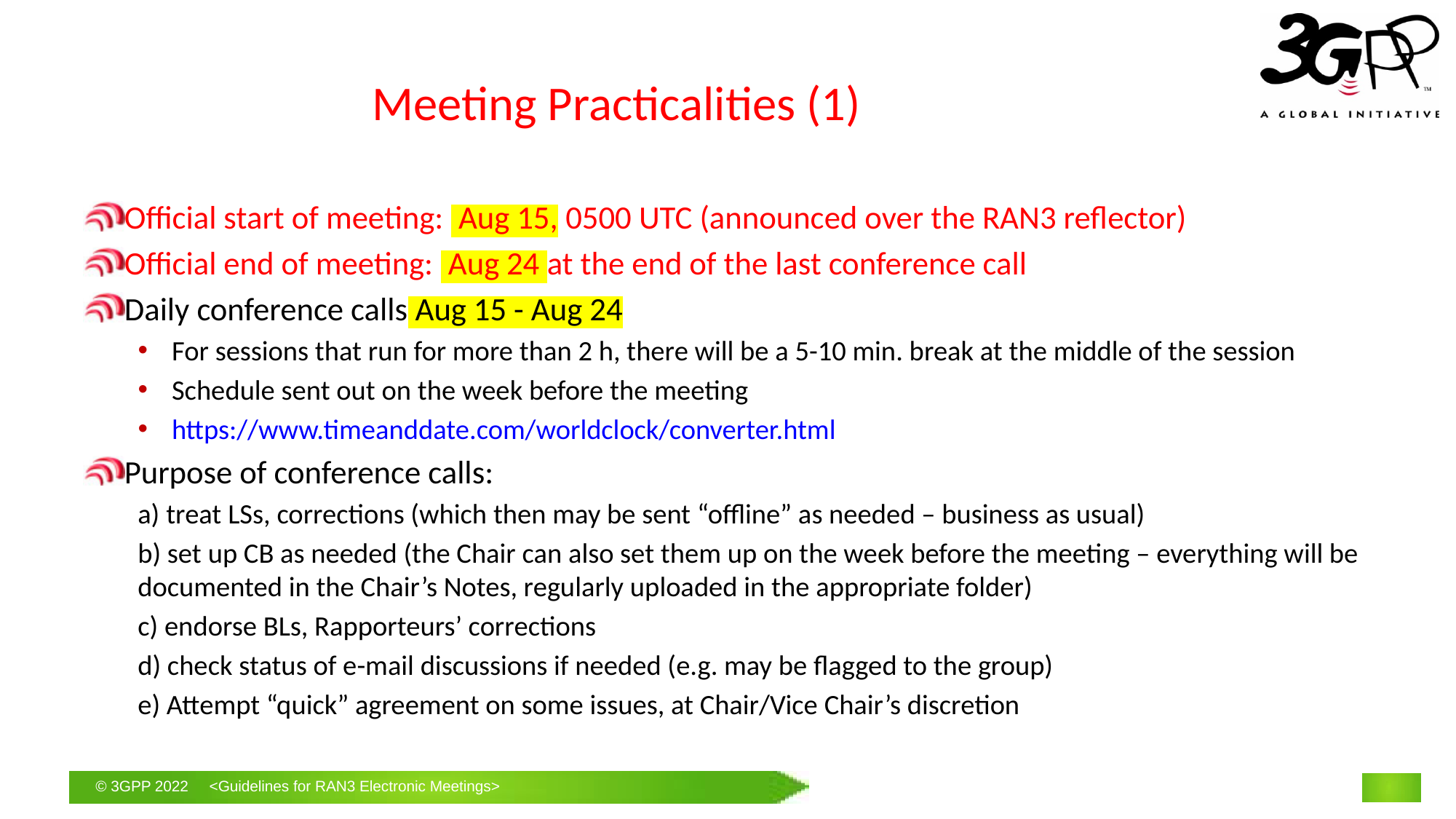

# Meeting Practicalities (1)
Official start of meeting:  Aug 15, 0500 UTC (announced over the RAN3 reflector)
Official end of meeting:  Aug 24 at the end of the last conference call
Daily conference calls Aug 15 - Aug 24
For sessions that run for more than 2 h, there will be a 5-10 min. break at the middle of the session
Schedule sent out on the week before the meeting
https://www.timeanddate.com/worldclock/converter.html
Purpose of conference calls:
a) treat LSs, corrections (which then may be sent “offline” as needed – business as usual)
b) set up CB as needed (the Chair can also set them up on the week before the meeting – everything will be documented in the Chair’s Notes, regularly uploaded in the appropriate folder)
c) endorse BLs, Rapporteurs’ corrections
d) check status of e-mail discussions if needed (e.g. may be flagged to the group)
e) Attempt “quick” agreement on some issues, at Chair/Vice Chair’s discretion
8